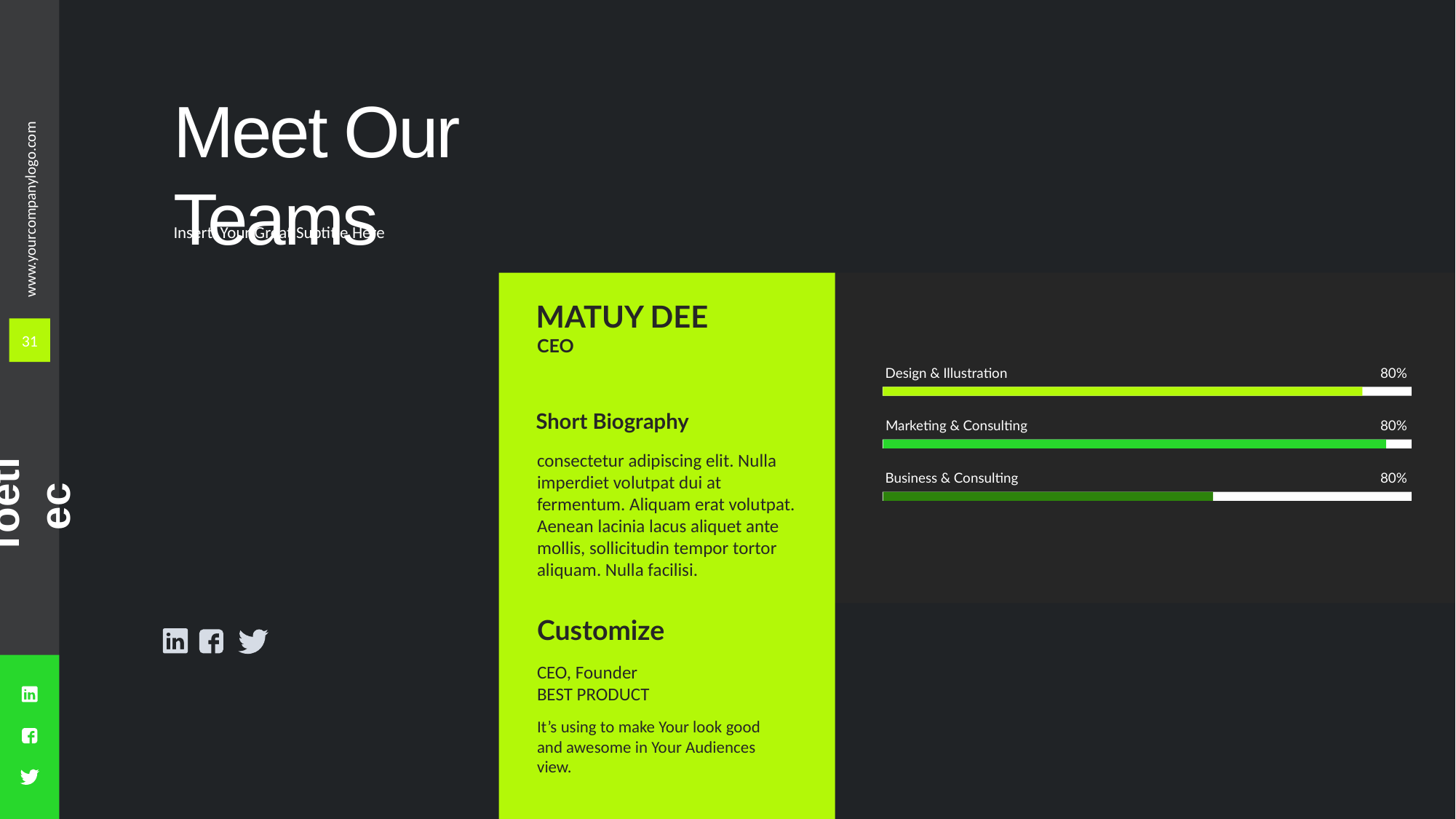

Meet Our Teams
Insert  Your Great Subtitle Here

MATUY DEE
31
CEO
Design & Illustration
80%

Short Biography
Marketing & Consulting
80%

consectetur adipiscing elit. Nulla imperdiet volutpat dui at fermentum. Aliquam erat volutpat. Aenean lacinia lacus aliquet ante mollis, sollicitudin tempor tortor aliquam. Nulla facilisi.
Business & Consulting
80%

Customize

CEO, Founder
BEST PRODUCT
It’s using to make Your look good and awesome in Your Audiences view.